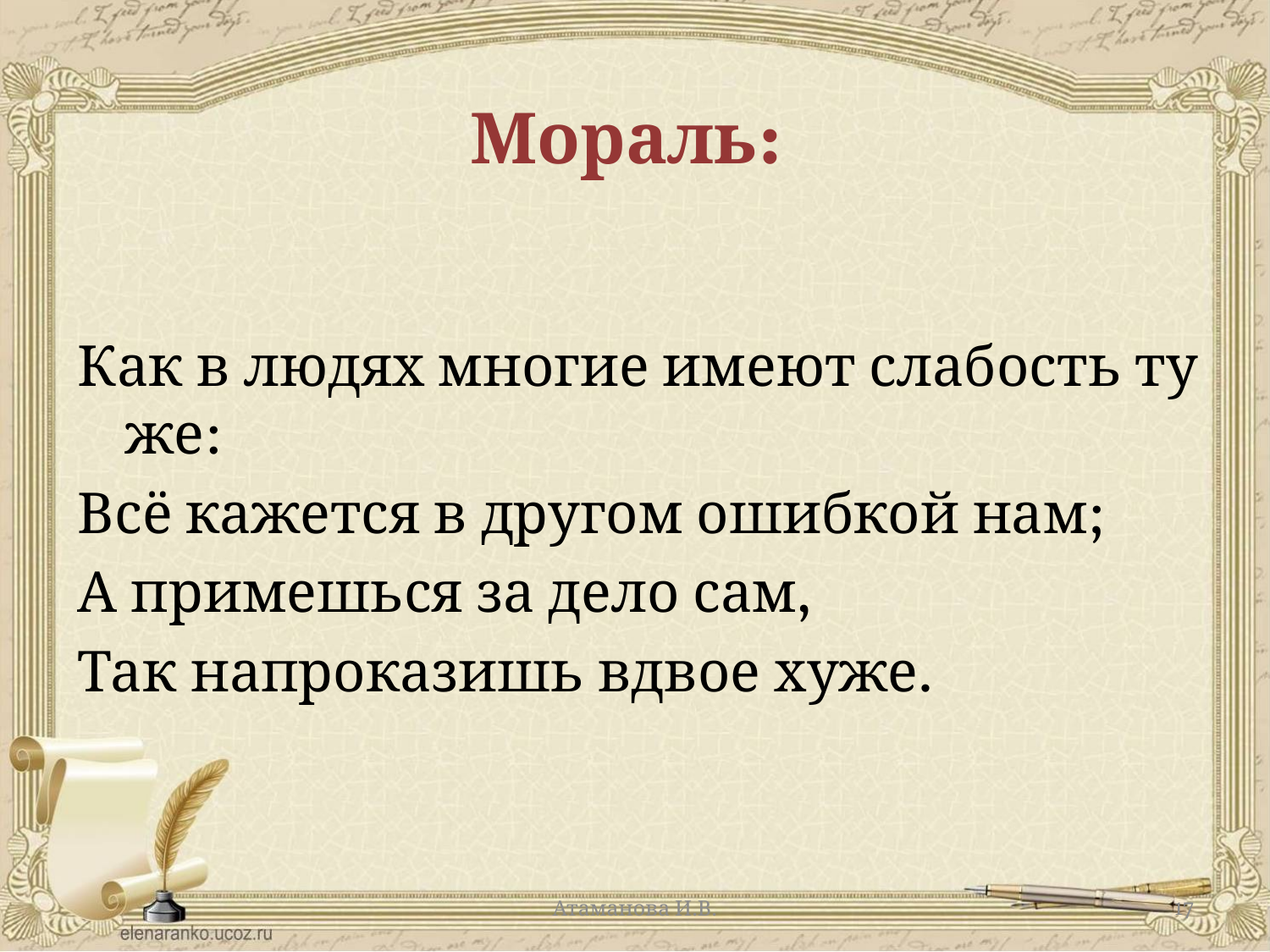

# Мораль:
Как в людях многие имеют слабость ту же:
Всё кажется в другом ошибкой нам;
А примешься за дело сам,
Так напроказишь вдвое хуже.
Атаманова И.В.
17